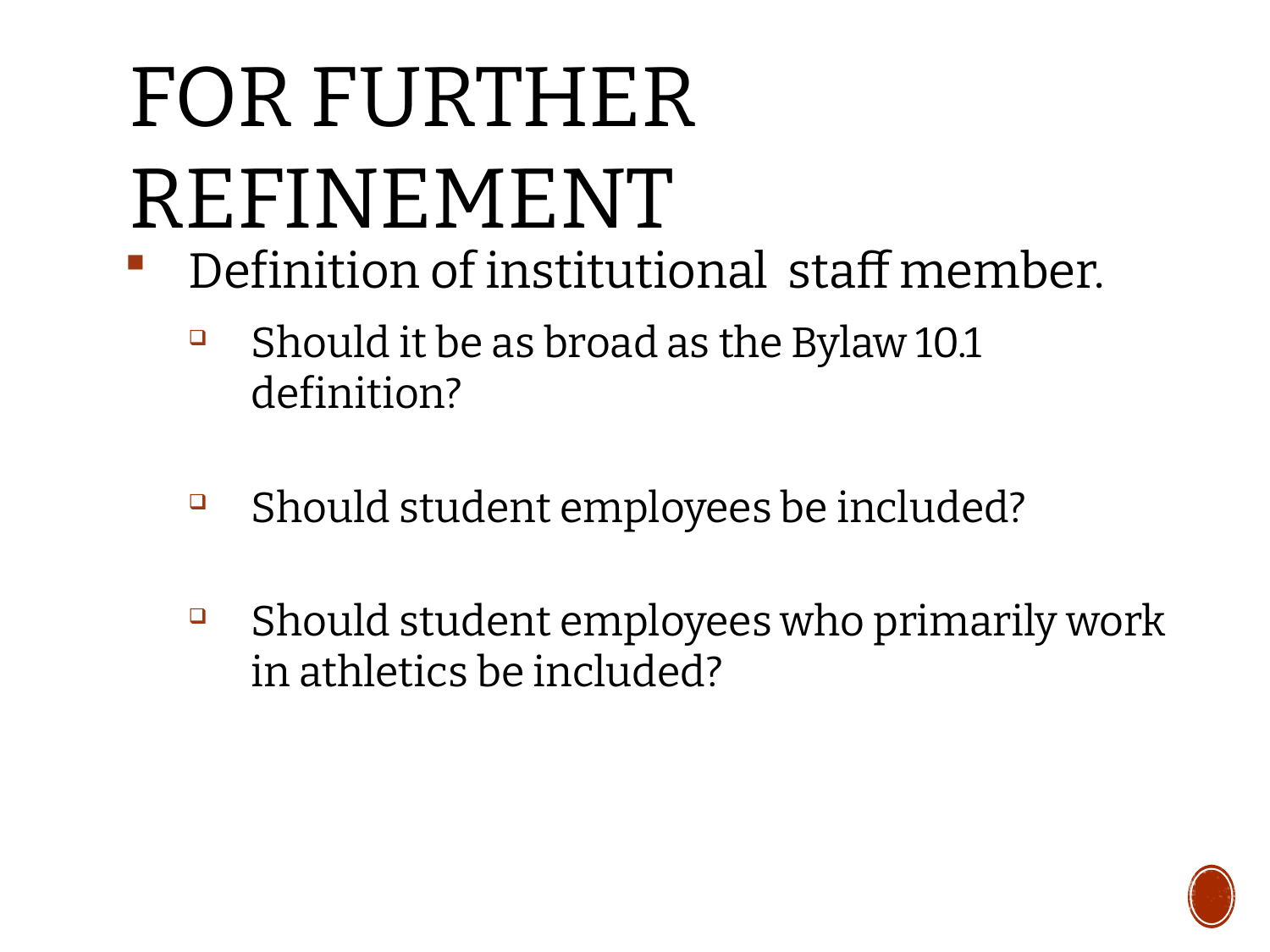

# For further Refinement
Definition of institutional  staff member.

Should it be as broad as the Bylaw 10.1 definition?

Should student employees be included?

Should student employees who primarily work in athletics be included?